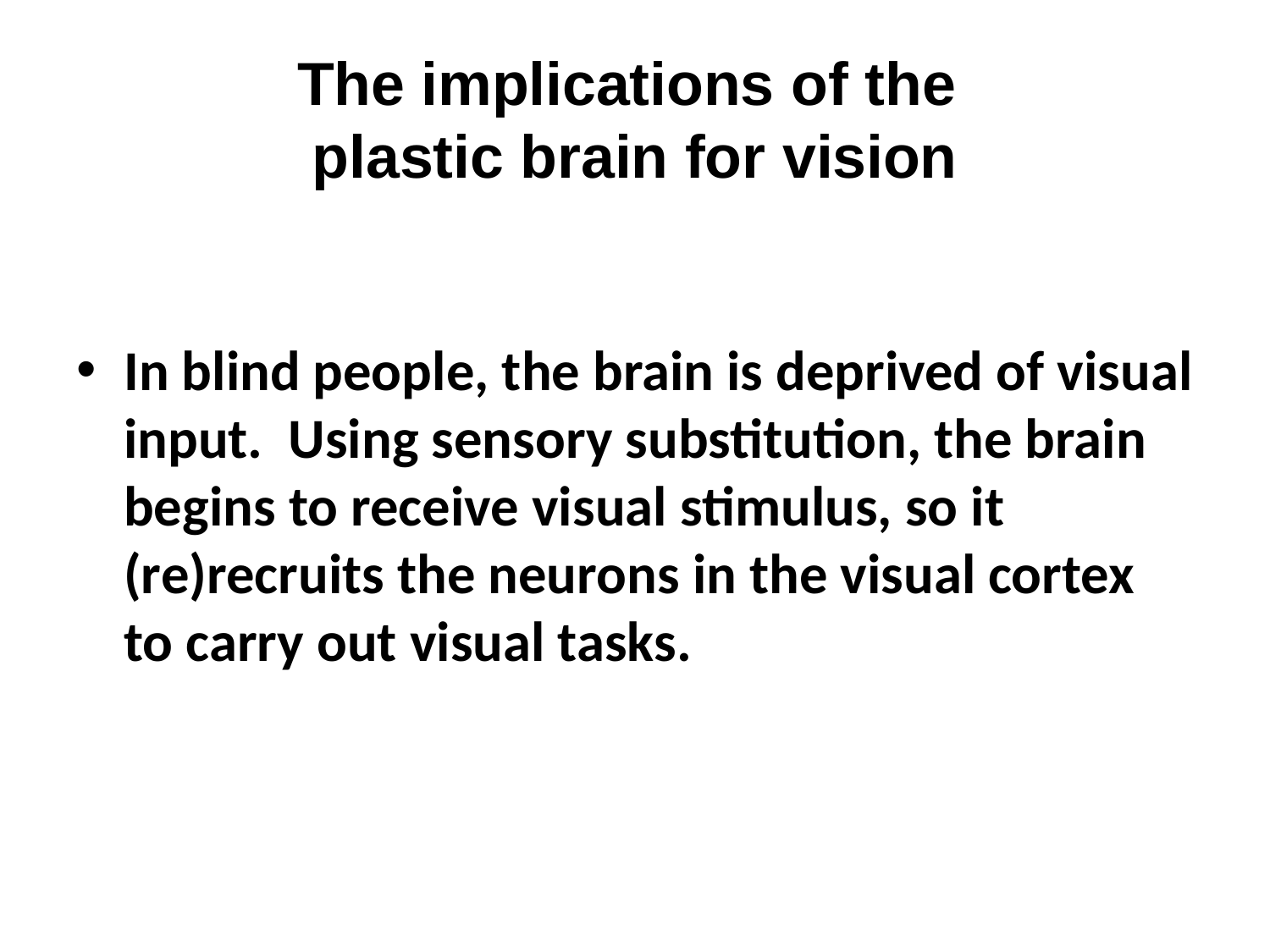

# The implications of the plastic brain for vision
In blind people, the brain is deprived of visual input.  Using sensory substitution, the brain begins to receive visual stimulus, so it (re)recruits the neurons in the visual cortex to carry out visual tasks.